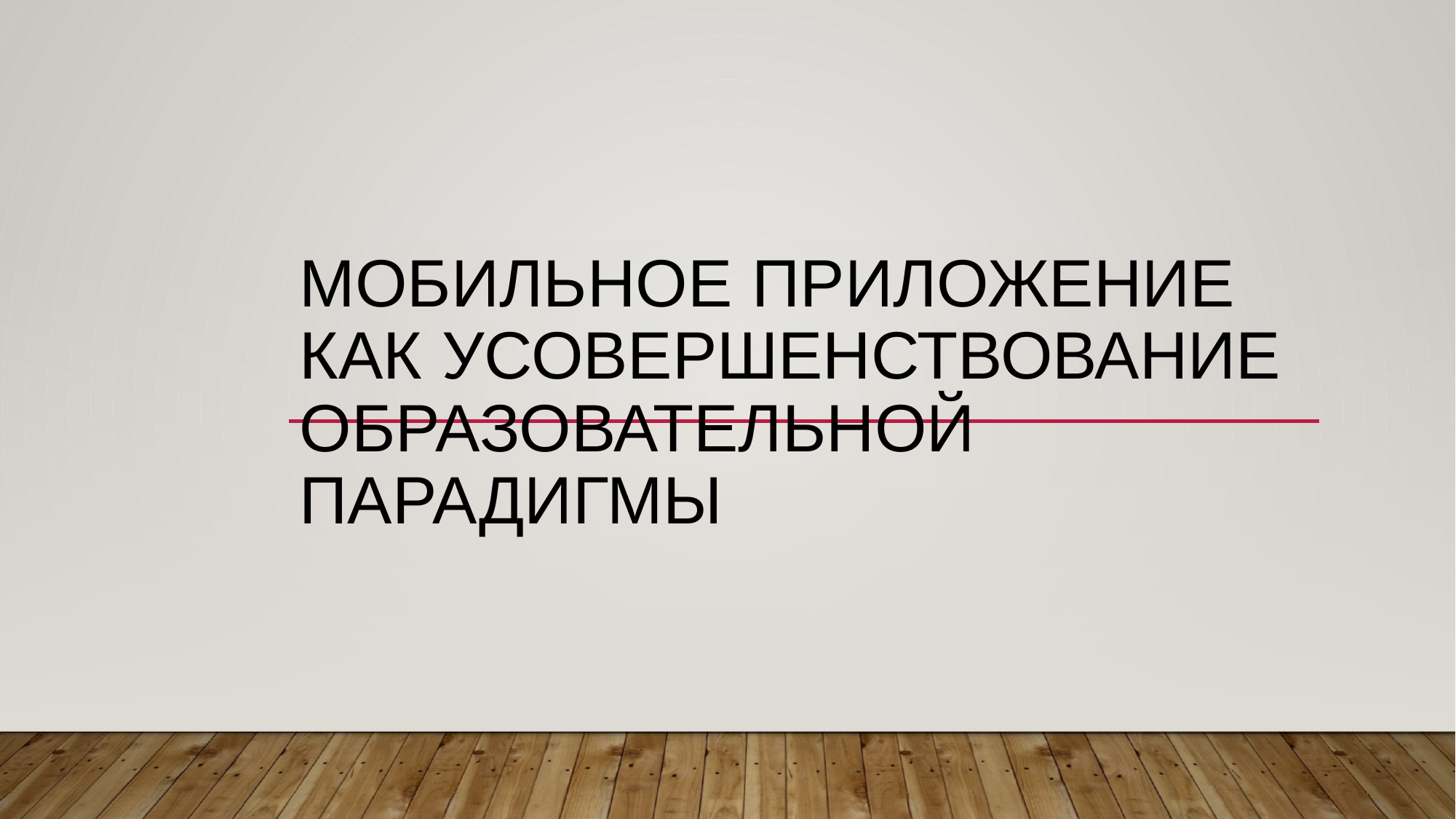

# Мобильное приложение как усовершенствование образовательной парадигмы